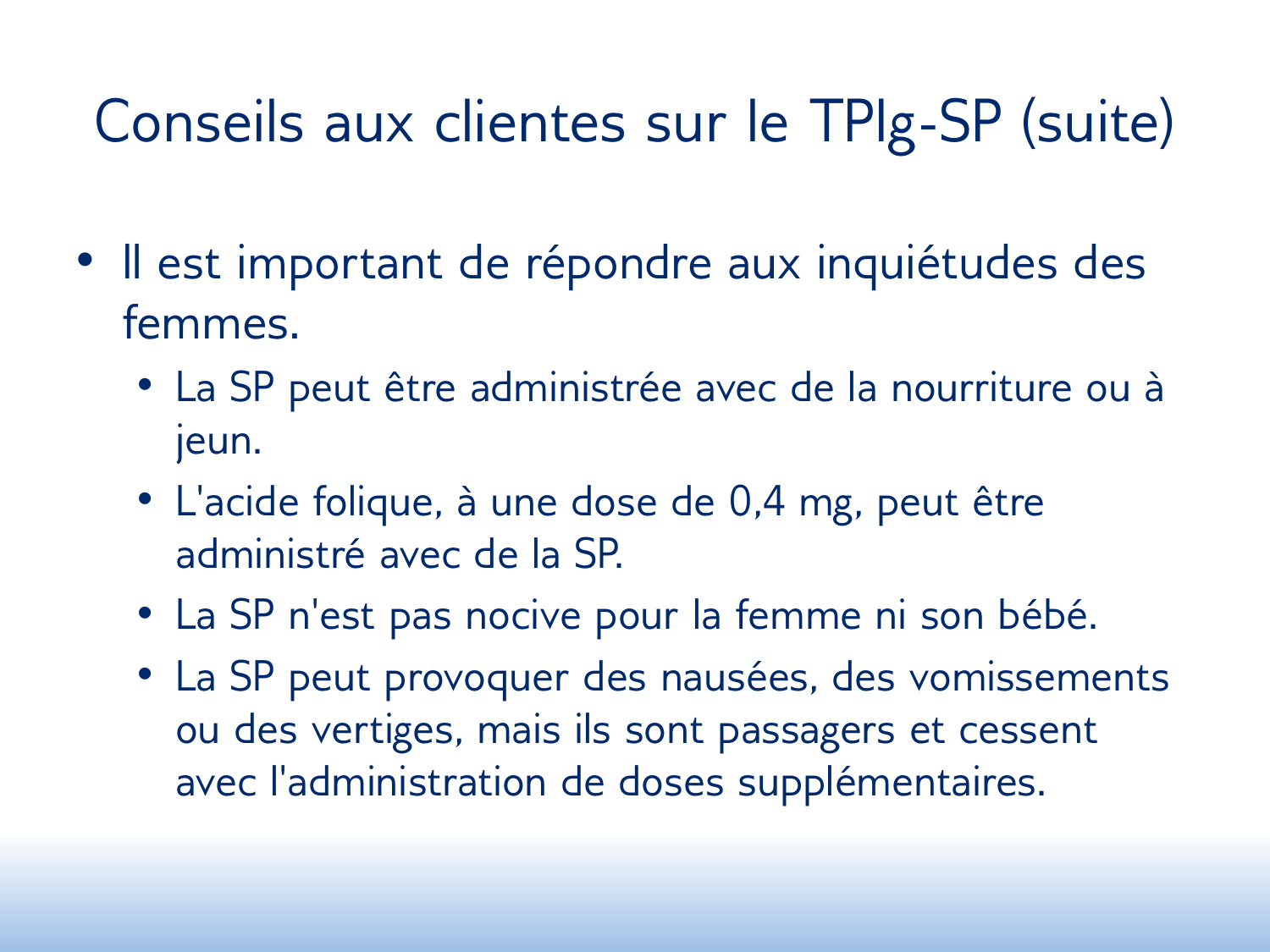

# Conseils aux clientes sur le TPIg-SP (suite)
Il est important de répondre aux inquiétudes des femmes.
La SP peut être administrée avec de la nourriture ou à jeun.
L'acide folique, à une dose de 0,4 mg, peut être administré avec de la SP.
La SP n'est pas nocive pour la femme ni son bébé.
La SP peut provoquer des nausées, des vomissements ou des vertiges, mais ils sont passagers et cessent avec l'administration de doses supplémentaires.